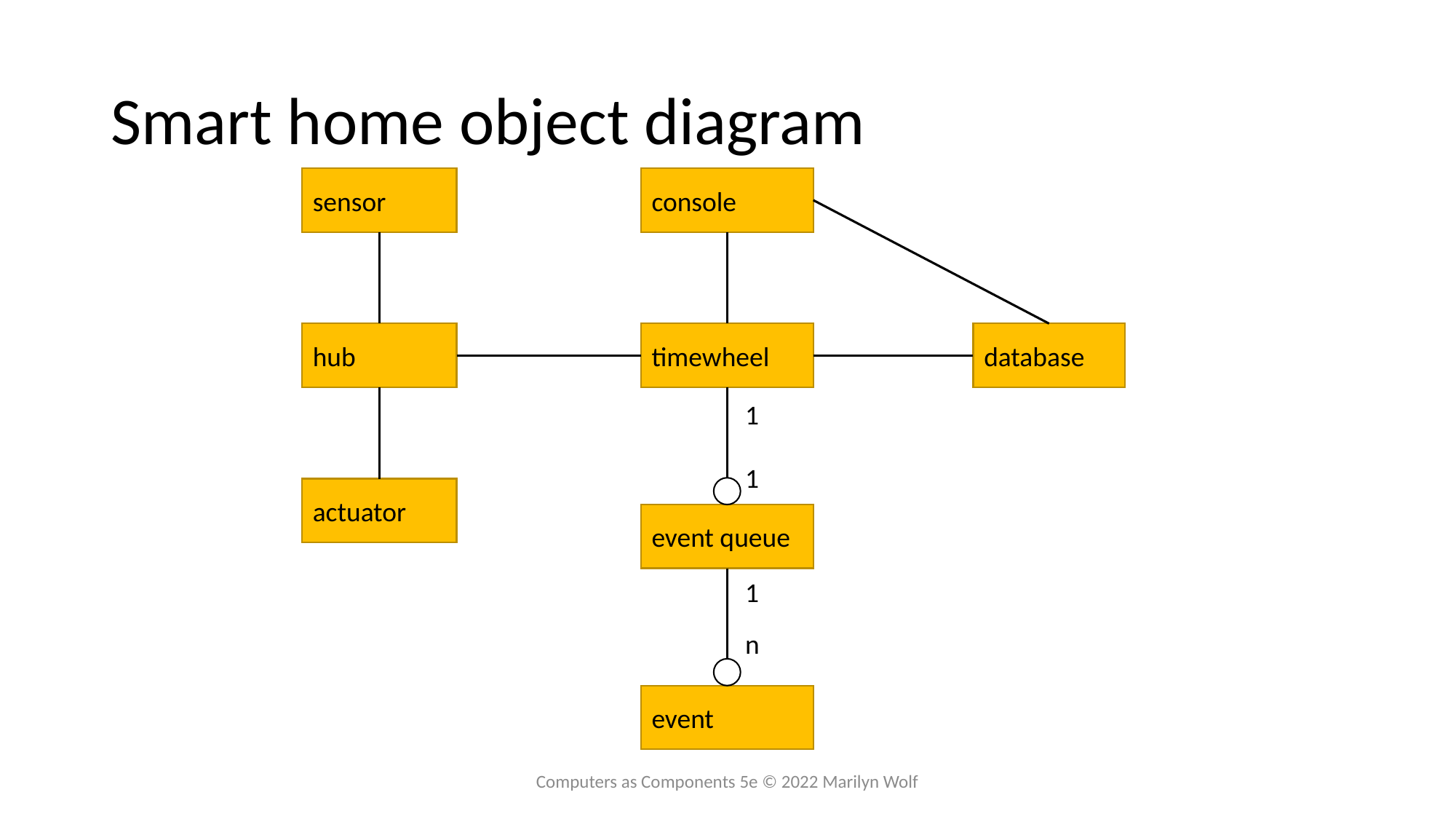

# Smart home object diagram
sensor
console
hub
timewheel
database
1
1

actuator
event queue
1
n

event
Computers as Components 5e © 2022 Marilyn Wolf